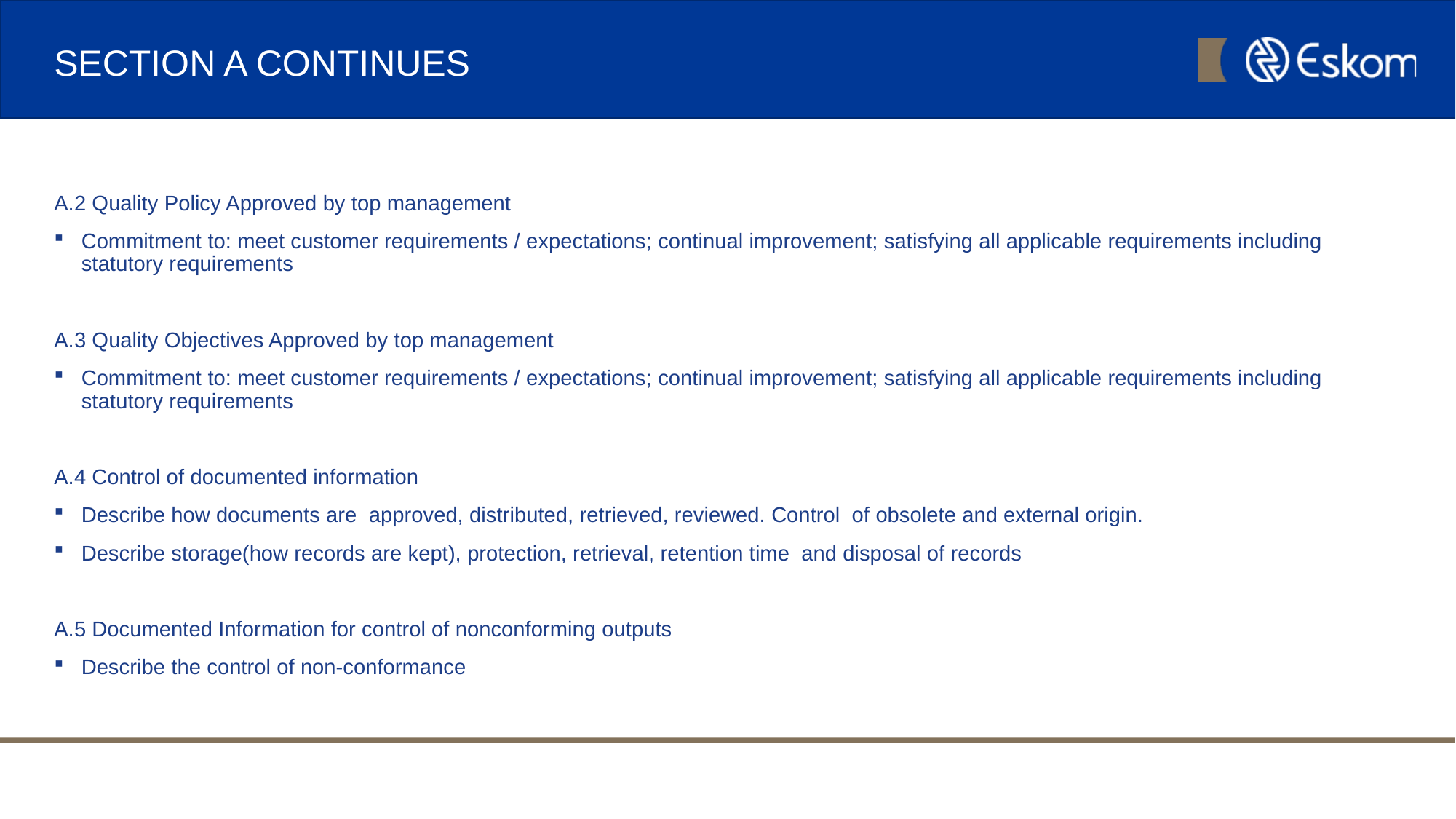

# SECTION A CONTINUES

A.2 Quality Policy Approved by top management
Commitment to: meet customer requirements / expectations; continual improvement; satisfying all applicable requirements including statutory requirements

A.3 Quality Objectives Approved by top management
Commitment to: meet customer requirements / expectations; continual improvement; satisfying all applicable requirements including statutory requirements

A.4 Control of documented information
Describe how documents are  approved, distributed, retrieved, reviewed. Control  of obsolete and external origin.
Describe storage(how records are kept), protection, retrieval, retention time  and disposal of records

A.5 Documented Information for control of nonconforming outputs
Describe the control of non-conformance